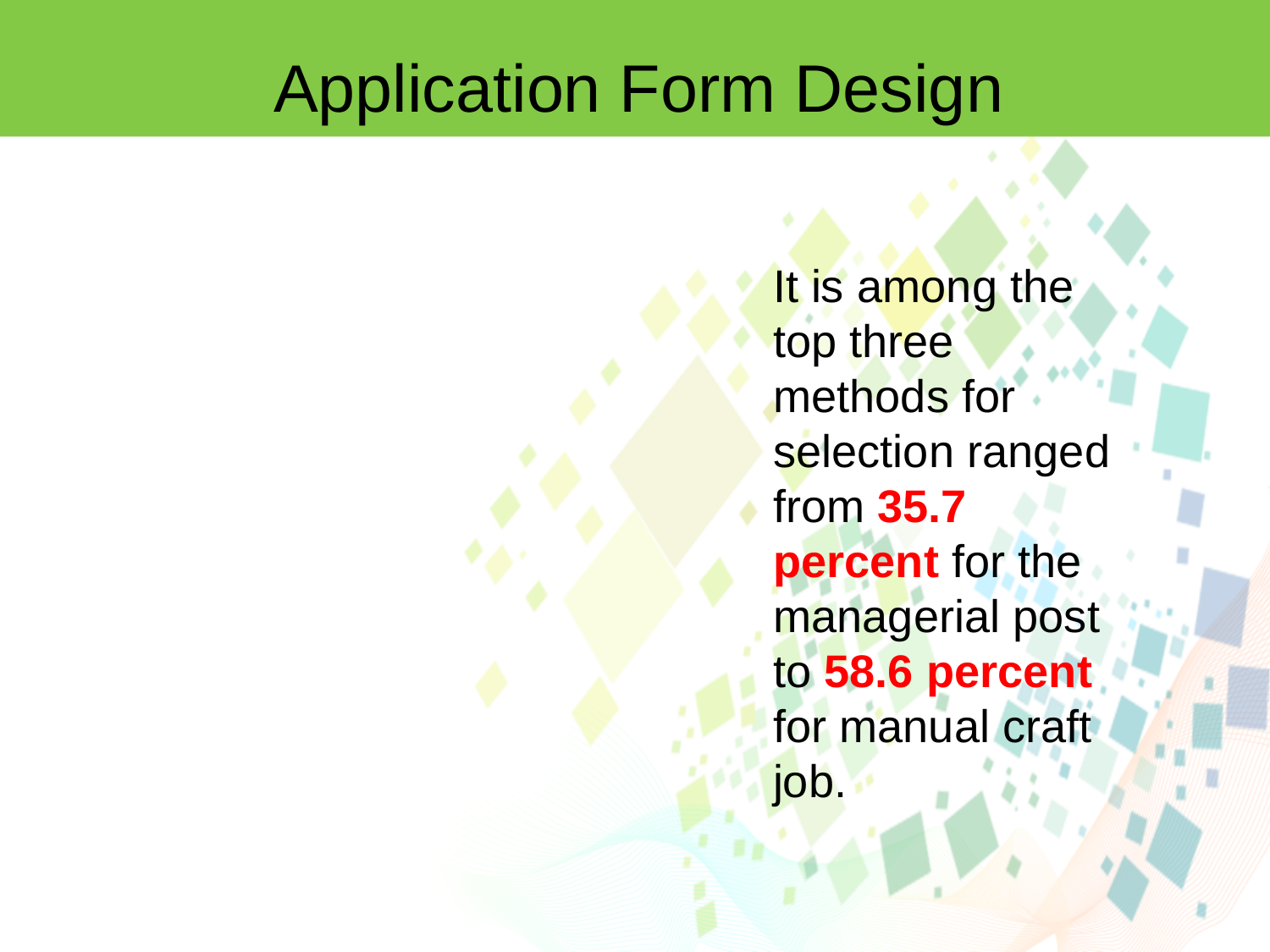

Application Form Design
It is among the top three methods for selection ranged from 35.7 percent for the managerial post to 58.6 percent for manual craft job.